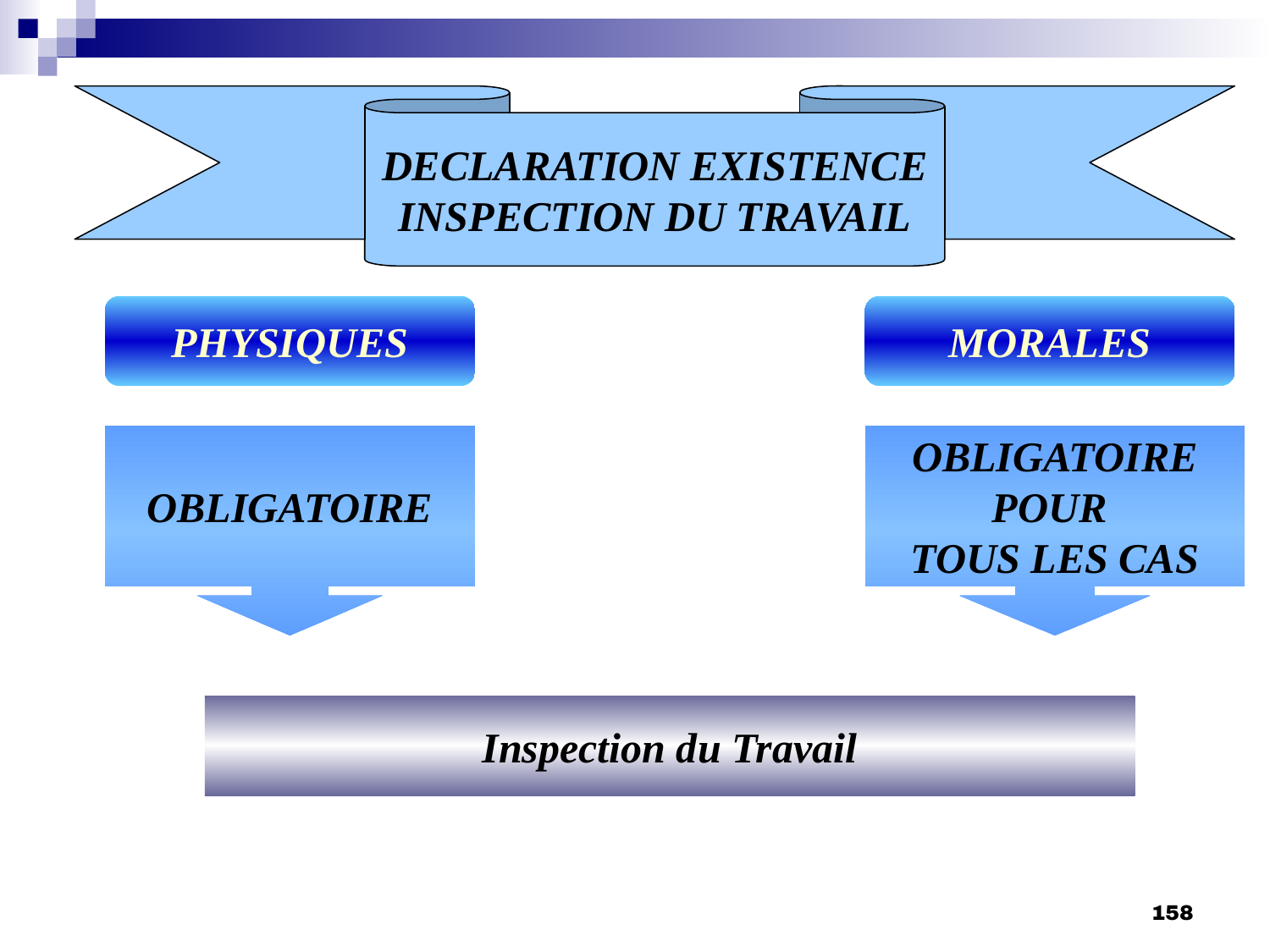

DECLARATION EXISTENCE
INSPECTION DU TRAVAIL
PHYSIQUES
MORALES

OBLIGATOIRE

OBLIGATOIRE
POUR
TOUS LES CAS
Inspection du Travail
158